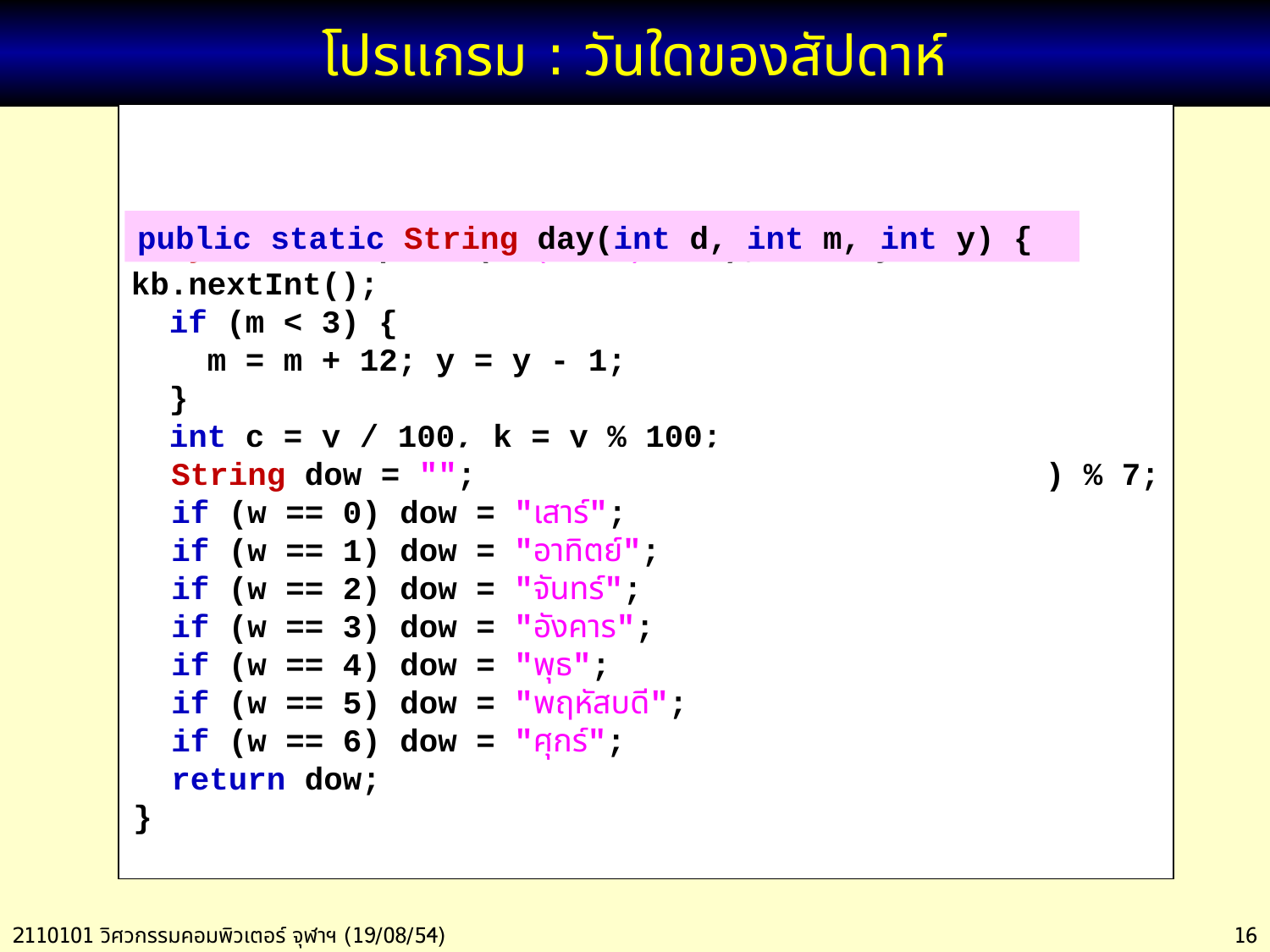

# โปรแกรม : วันใดของสัปดาห์
  Scanner kb = new Scanner(System.in);
  System.out.print("วัน = ");     int d = kb.nextInt();
  System.out.print("เลขเดือน  = "); int m = kb.nextInt();
  System.out.print("ปี(ค.ศ.) = ");  int y = kb.nextInt();
  if (m < 3) {
    m = m + 12; y = y - 1;
  }
  int c = y / 100, k = y % 100;
  int w = (d + 26*(m+1)/10 + k + k/4 + c/4 + 5*c) % 7;

  if (w == 0) { System.out.println("เสาร์");	}
  if (w == 1) { System.out.println("อาทิตย์");	}
  if (w == 2) { System.out.println("จันทร์");	}
  if (w == 3) { System.out.println("อังคาร");	}
  if (w == 4) { System.out.println("พุธ");	}
  if (w == 5) { System.out.println("พฤหัสบดี");	}
  if (w == 6) { System.out.println("ศุกร์");	}

public static String day(int d, int m, int y) {
  String dow = "";
  if (w == 0) dow = "เสาร์";
  if (w == 1) dow = "อาทิตย์";
  if (w == 2) dow = "จันทร์";
  if (w == 3) dow = "อังคาร";
  if (w == 4) dow = "พุธ";
  if (w == 5) dow = "พฤหัสบดี";
  if (w == 6) dow = "ศุกร์";
  return dow;
}